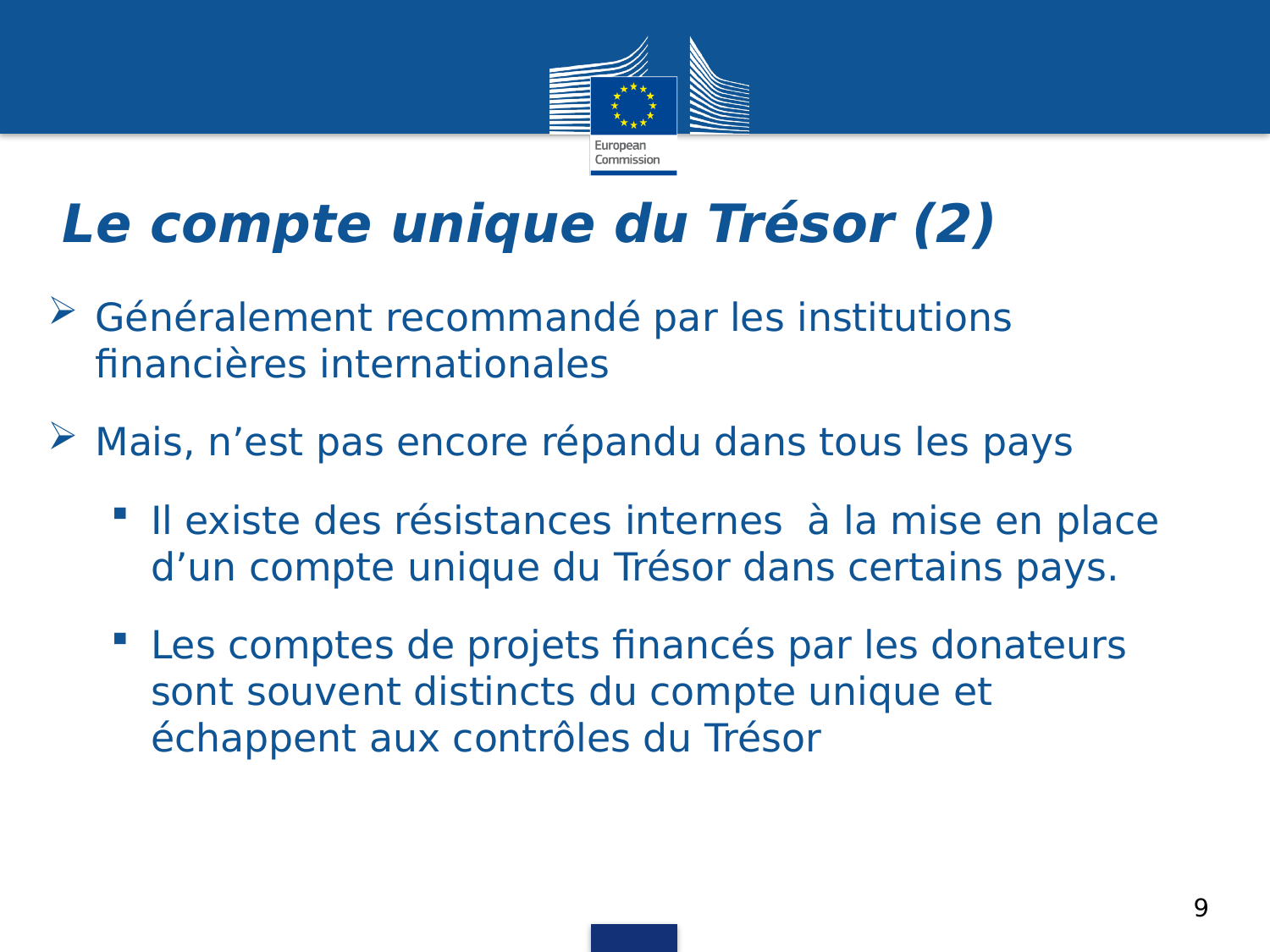

# Le compte unique du Trésor (2)
Généralement recommandé par les institutions financières internationales
Mais, n’est pas encore répandu dans tous les pays
Il existe des résistances internes  à la mise en place d’un compte unique du Trésor dans certains pays.
Les comptes de projets financés par les donateurs sont souvent distincts du compte unique et échappent aux contrôles du Trésor

9